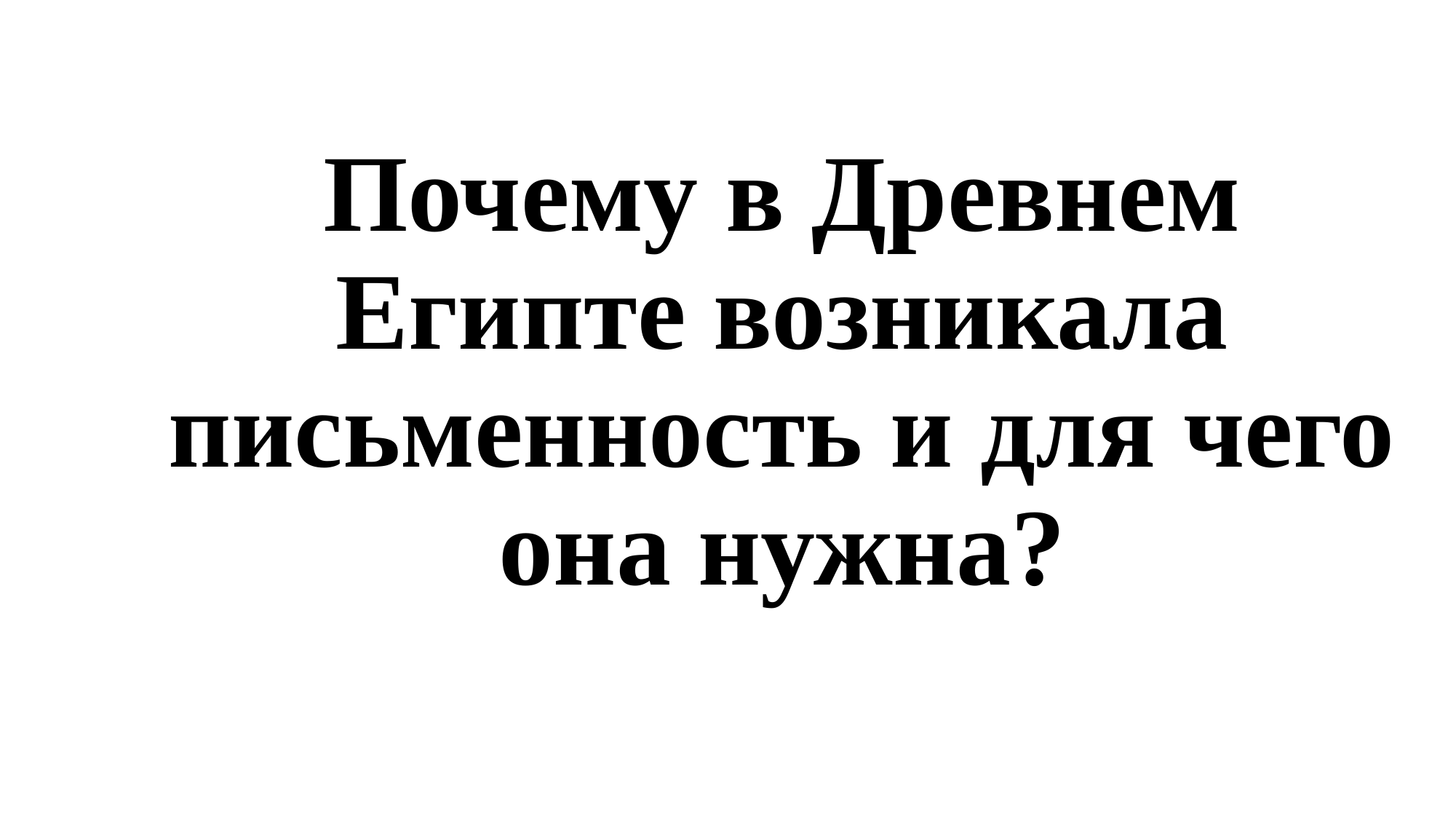

# Почему в Древнем Египте возникала письменность и для чего она нужна?